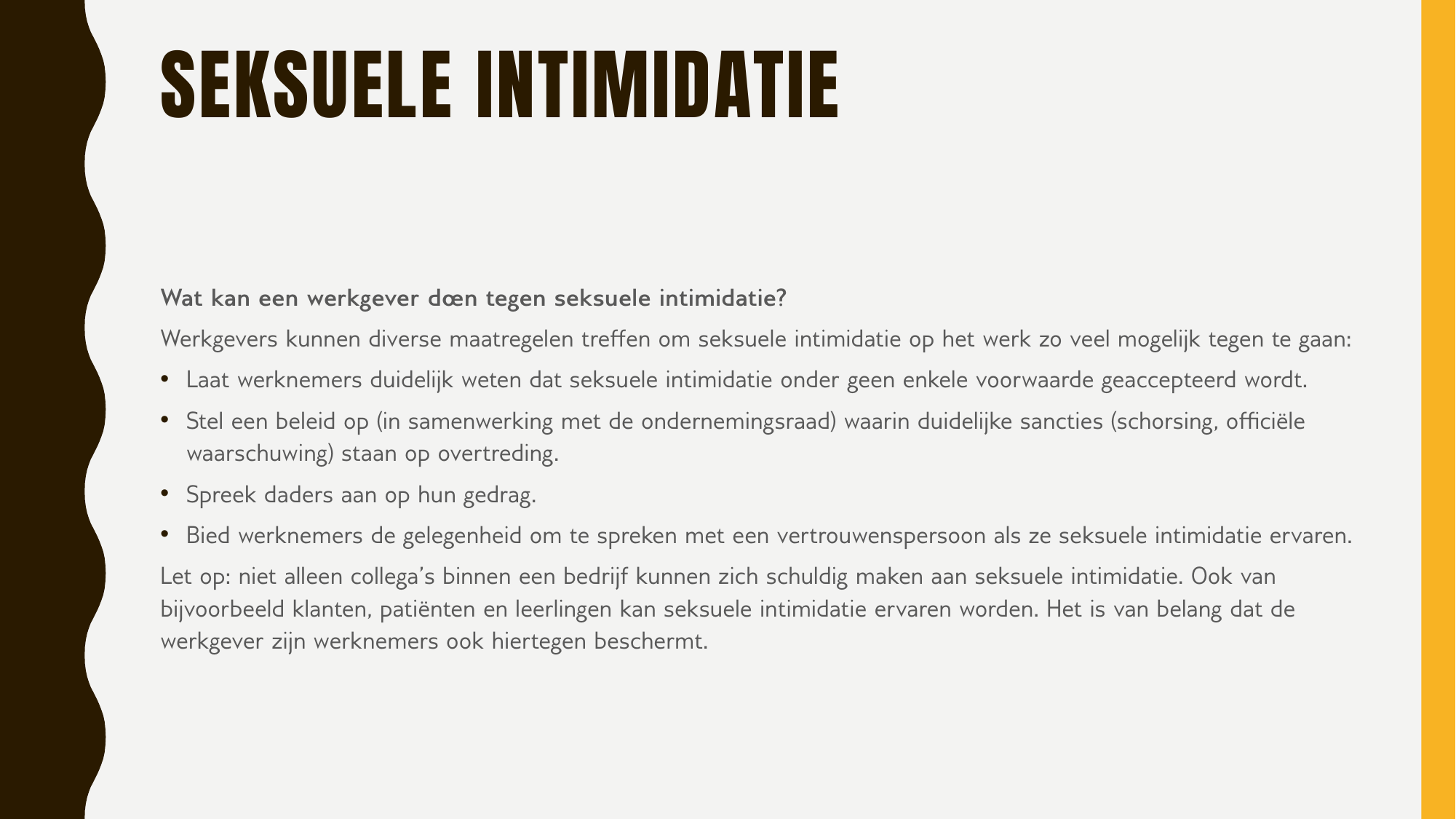

# Seksuele intimidatie
Wat kan een werkgever doen tegen seksuele intimidatie?
Werkgevers kunnen diverse maatregelen treffen om seksuele intimidatie op het werk zo veel mogelijk tegen te gaan:
Laat werknemers duidelijk weten dat seksuele intimidatie onder geen enkele voorwaarde geaccepteerd wordt.
Stel een beleid op (in samenwerking met de ondernemingsraad) waarin duidelijke sancties (schorsing, officiële waarschuwing) staan op overtreding.
Spreek daders aan op hun gedrag.
Bied werknemers de gelegenheid om te spreken met een vertrouwenspersoon als ze seksuele intimidatie ervaren.
Let op: niet alleen collega’s binnen een bedrijf kunnen zich schuldig maken aan seksuele intimidatie. Ook van bijvoorbeeld klanten, patiënten en leerlingen kan seksuele intimidatie ervaren worden. Het is van belang dat de werkgever zijn werknemers ook hiertegen beschermt.